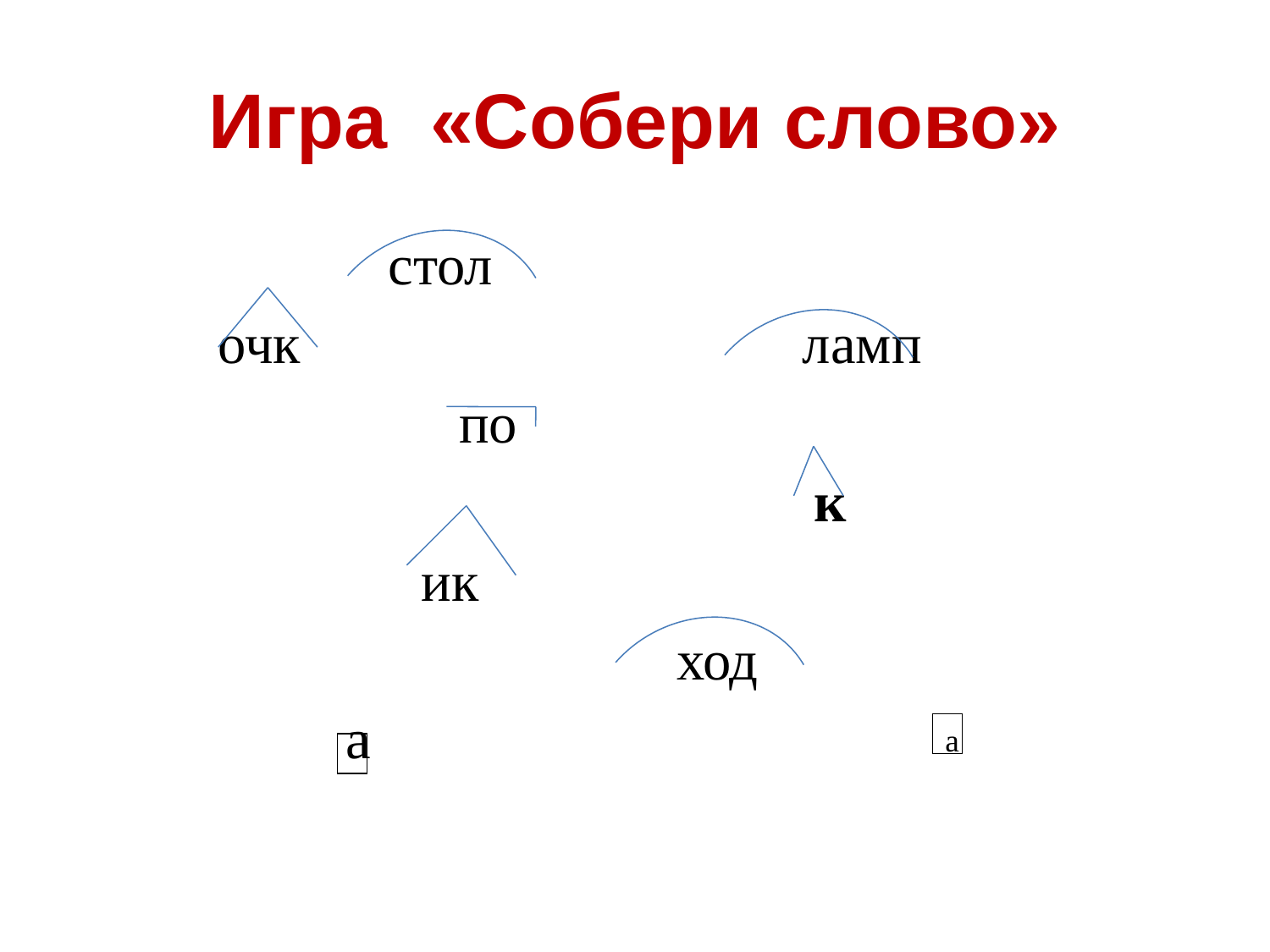

# Игра  «Собери слово»
                      стол
          очк	                              ламп
                           по
                                                    к
	                     ик
	                                       ход
                   а

а